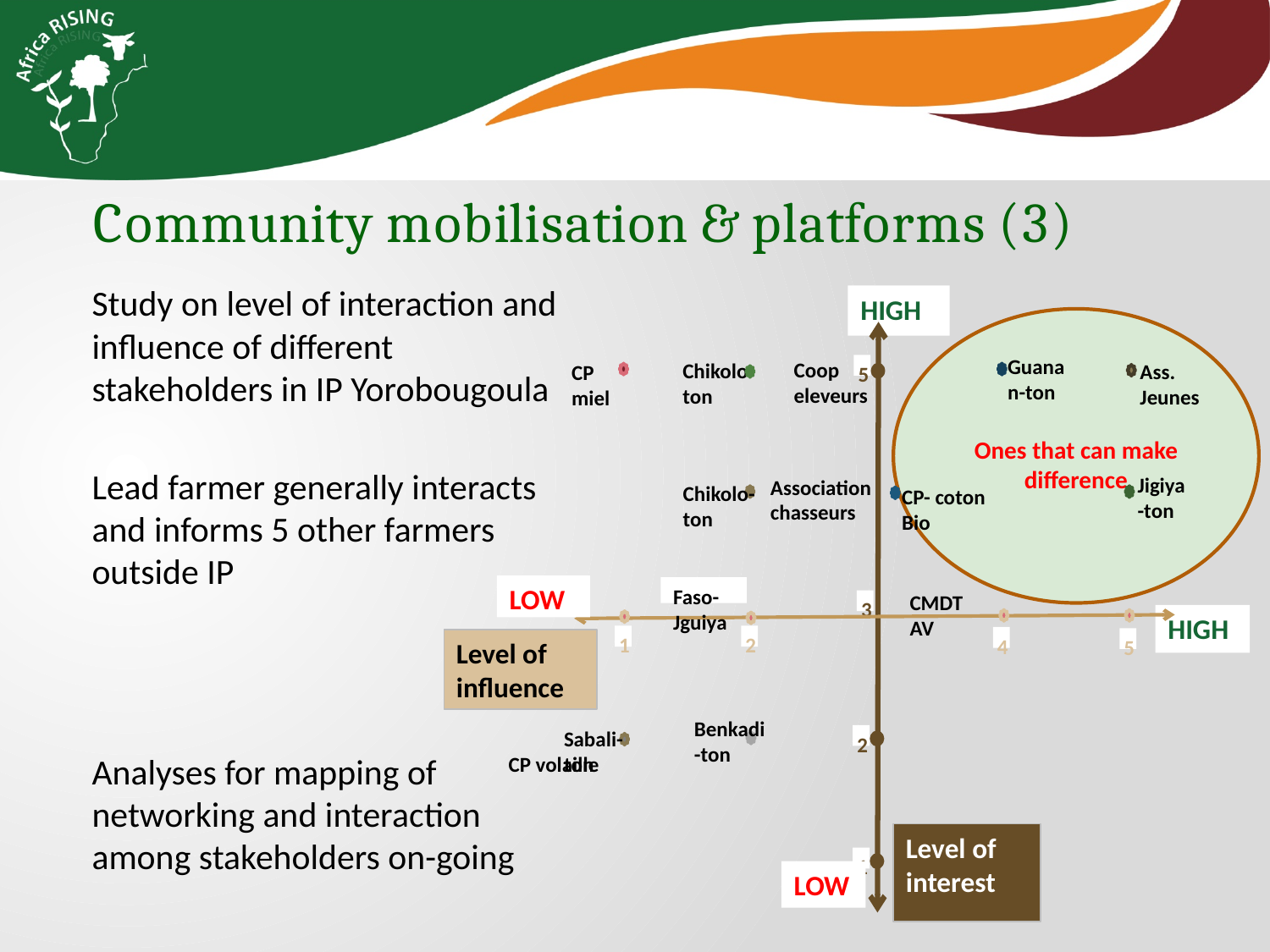

Community mobilisation & platforms (3)
Study on level of interaction and influence of different stakeholders in IP Yorobougoula

Lead farmer generally interacts and informs 5 other farmers outside IP

Analyses for mapping of networking and interaction among stakeholders on-going
HIGH

Guanan-ton
Coop eleveurs
Chikolo-ton
Ass. Jeunes
CP miel
Level of influence
Level of interest
LOW
5
3
1
2
4
5
2
1

Ones that can make difference
Jigiya-ton
Association chasseurs
Chikolo-ton
CP- coton Bio
LOW
Faso-Jguiya
CMDT AV
Benkadi-ton
Sabali-ton
CP volaille
HIGH